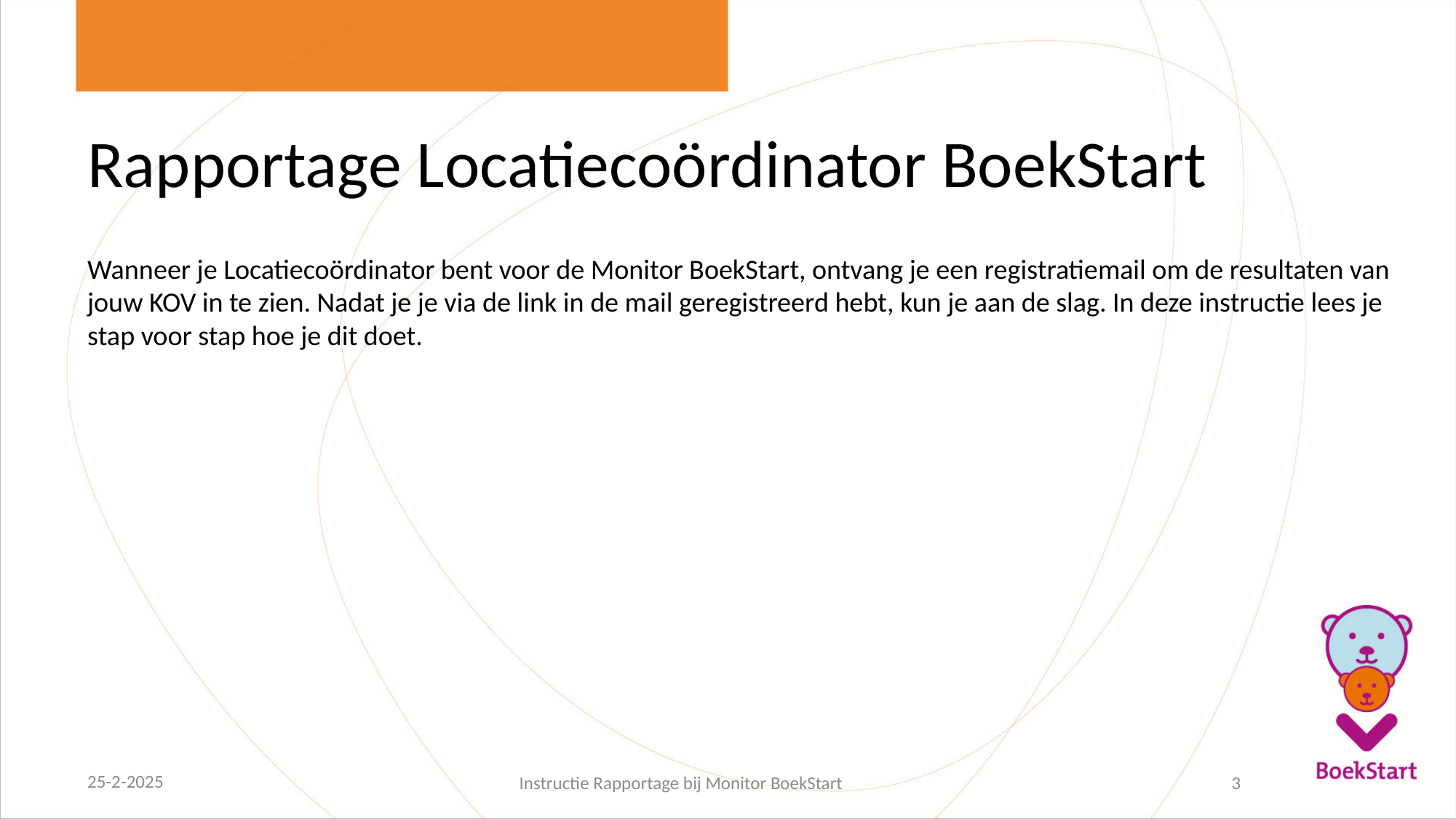

# Rapportage Locatiecoördinator BoekStart
Wanneer je Locatiecoördinator bent voor de Monitor BoekStart, ontvang je een registratiemail om de resultaten van jouw KOV in te zien. Nadat je je via de link in de mail geregistreerd hebt, kun je aan de slag. In deze instructie lees je stap voor stap hoe je dit doet.

25-2-2025
Instructie Rapportage bij Monitor BoekStart
3